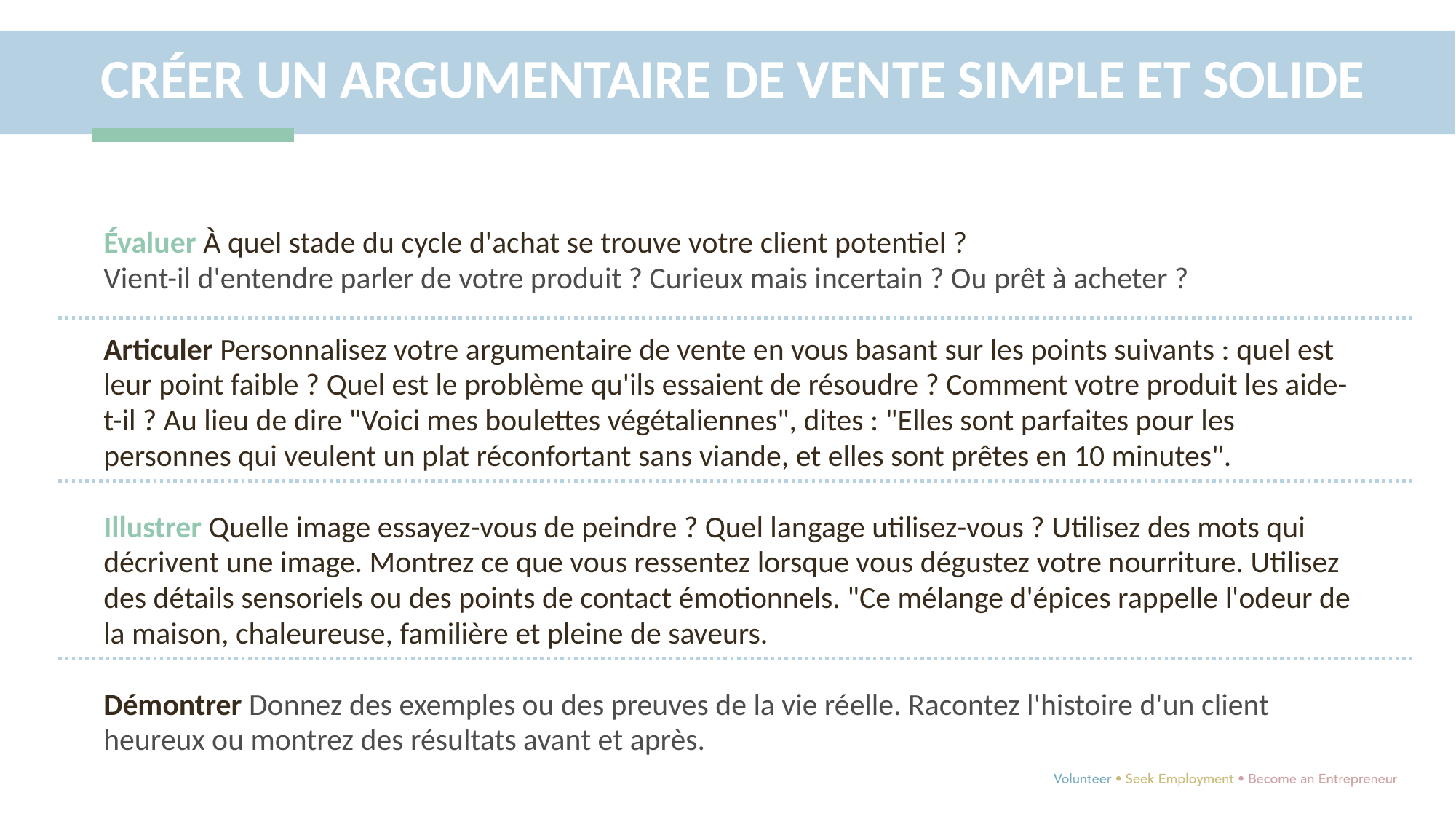

CRÉER UN ARGUMENTAIRE DE VENTE SIMPLE ET SOLIDE
Évaluer À quel stade du cycle d'achat se trouve votre client potentiel ?
Vient-il d'entendre parler de votre produit ? Curieux mais incertain ? Ou prêt à acheter ?

Articuler Personnalisez votre argumentaire de vente en vous basant sur les points suivants : quel est leur point faible ? Quel est le problème qu'ils essaient de résoudre ? Comment votre produit les aide-t-il ? Au lieu de dire "Voici mes boulettes végétaliennes", dites : "Elles sont parfaites pour les personnes qui veulent un plat réconfortant sans viande, et elles sont prêtes en 10 minutes".

Illustrer Quelle image essayez-vous de peindre ? Quel langage utilisez-vous ? Utilisez des mots qui décrivent une image. Montrez ce que vous ressentez lorsque vous dégustez votre nourriture. Utilisez des détails sensoriels ou des points de contact émotionnels. "Ce mélange d'épices rappelle l'odeur de la maison, chaleureuse, familière et pleine de saveurs.

Démontrer Donnez des exemples ou des preuves de la vie réelle. Racontez l'histoire d'un client heureux ou montrez des résultats avant et après.